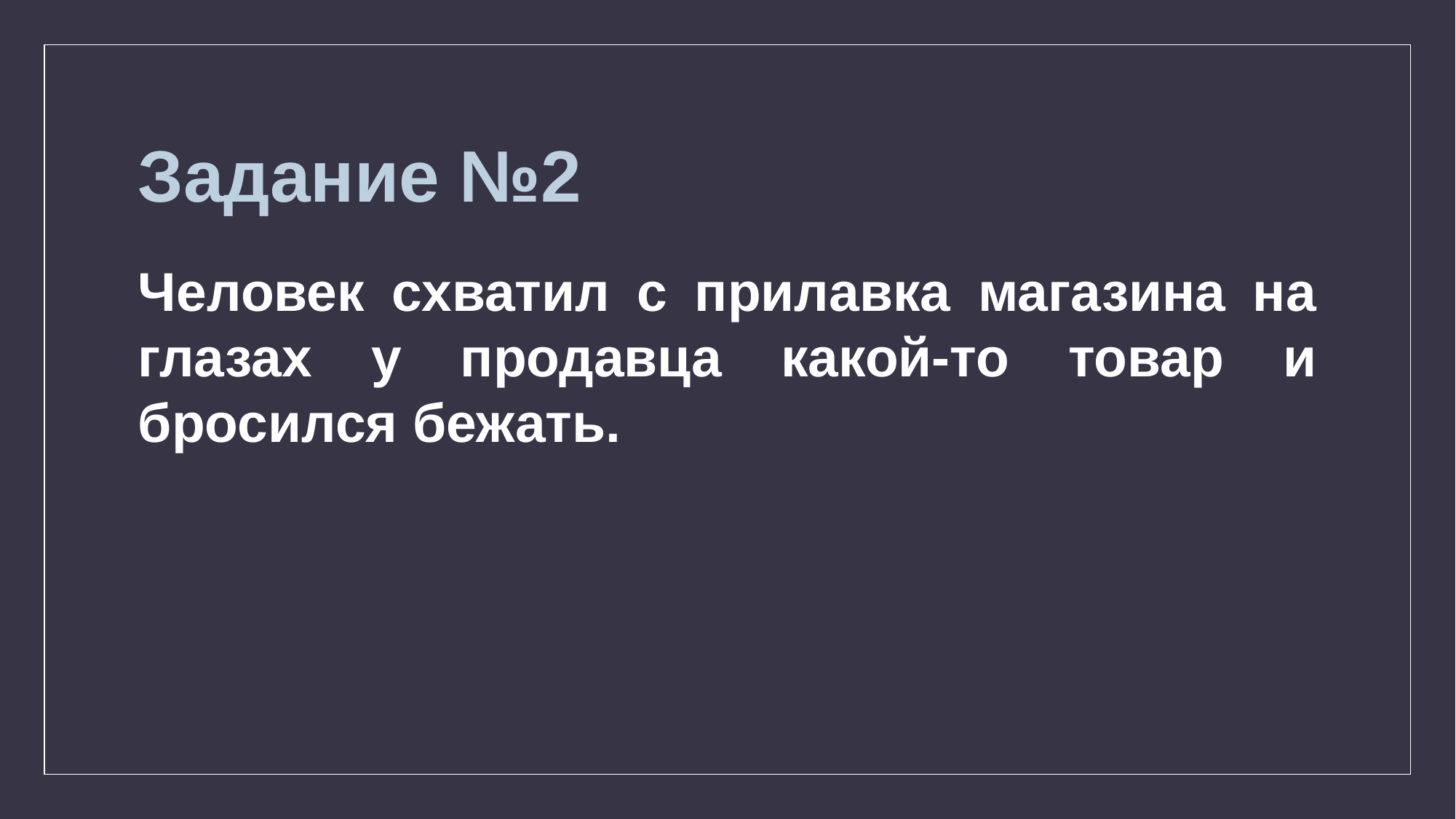

# Задание №2
Человек схватил с прилавка магазина на глазах у продавца какой-то товар и бросился бежать.